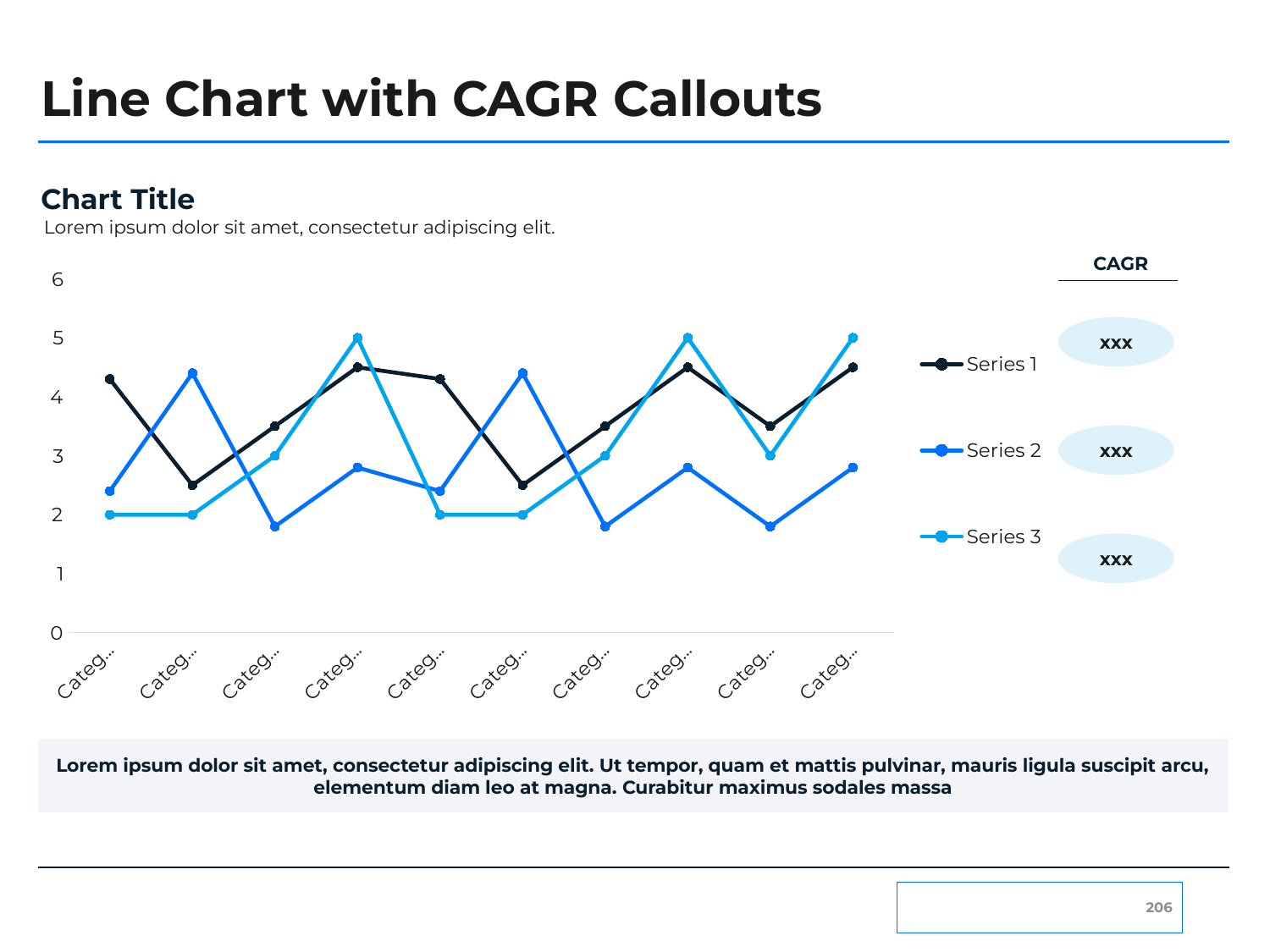

# Line Chart with CAGR Callouts
Chart Title
Lorem ipsum dolor sit amet, consectetur adipiscing elit.
CAGR

### Chart

| Category | Series 1 | Series 2 | Series 3 |
|---|---|---|---|
| Category 1 | 4.3 | 2.4 | 2.0 |
| Category 2 | 2.5 | 4.4 | 2.0 |
| Category 3 | 3.5 | 1.8 | 3.0 |
| Category 4 | 4.5 | 2.8 | 5.0 |
| Category 5 | 4.3 | 2.4 | 2.0 |
| Category 6 | 2.5 | 4.4 | 2.0 |
| Category 7 | 3.5 | 1.8 | 3.0 |
| Category 8 | 4.5 | 2.8 | 5.0 |
| Category 9 | 3.5 | 1.8 | 3.0 |
| Category 10 | 4.5 | 2.8 | 5.0 |
xxx
xxx
xxx
Lorem ipsum dolor sit amet, consectetur adipiscing elit. Ut tempor, quam et mattis pulvinar, mauris ligula suscipit arcu, elementum diam leo at magna. Curabitur maximus sodales massa
206